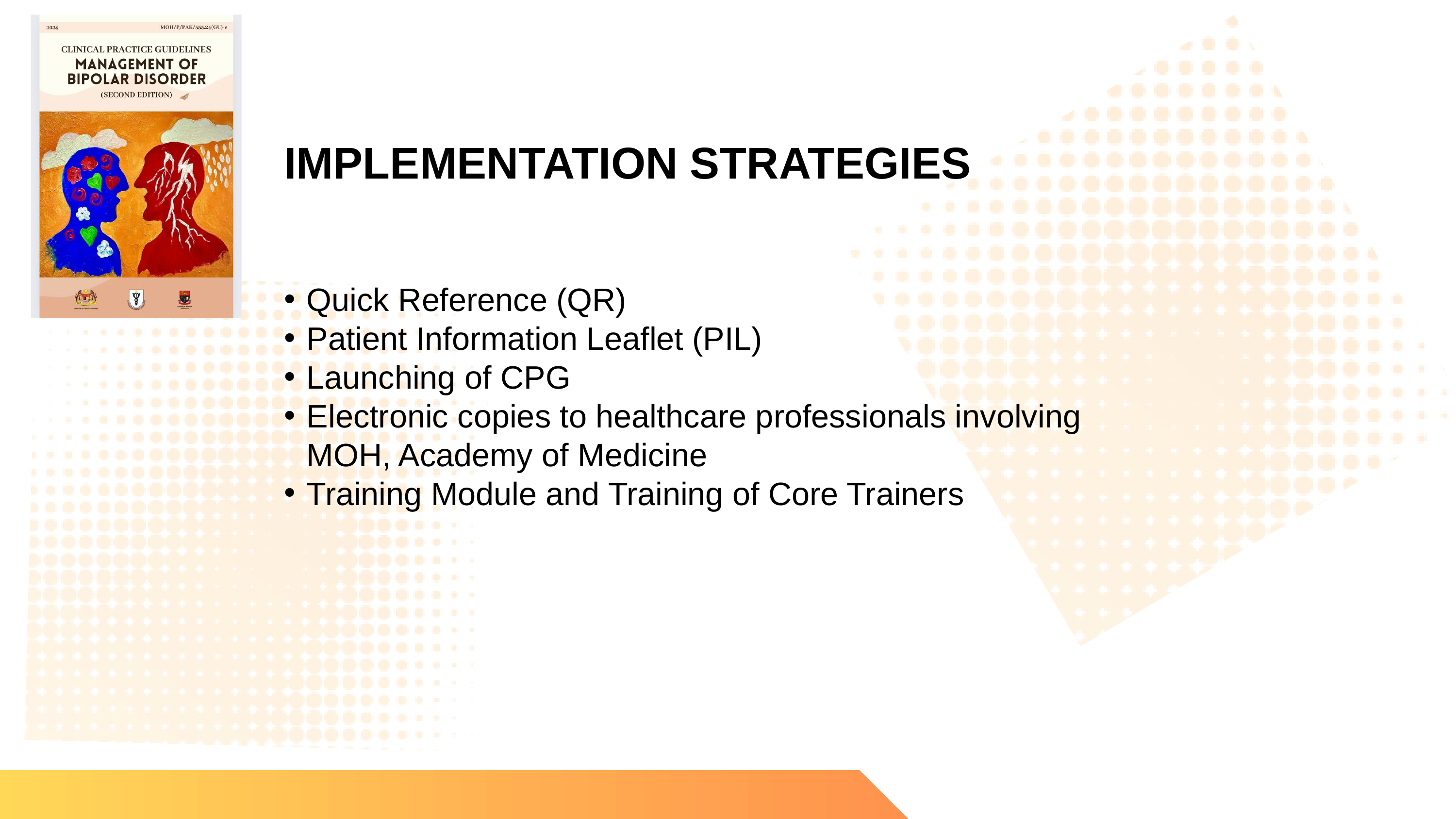

IMPLEMENTATION STRATEGIES
Quick Reference (QR)
Patient Information Leaflet (PIL)
Launching of CPG
Electronic copies to healthcare professionals involving MOH, Academy of Medicine
Training Module and Training of Core Trainers